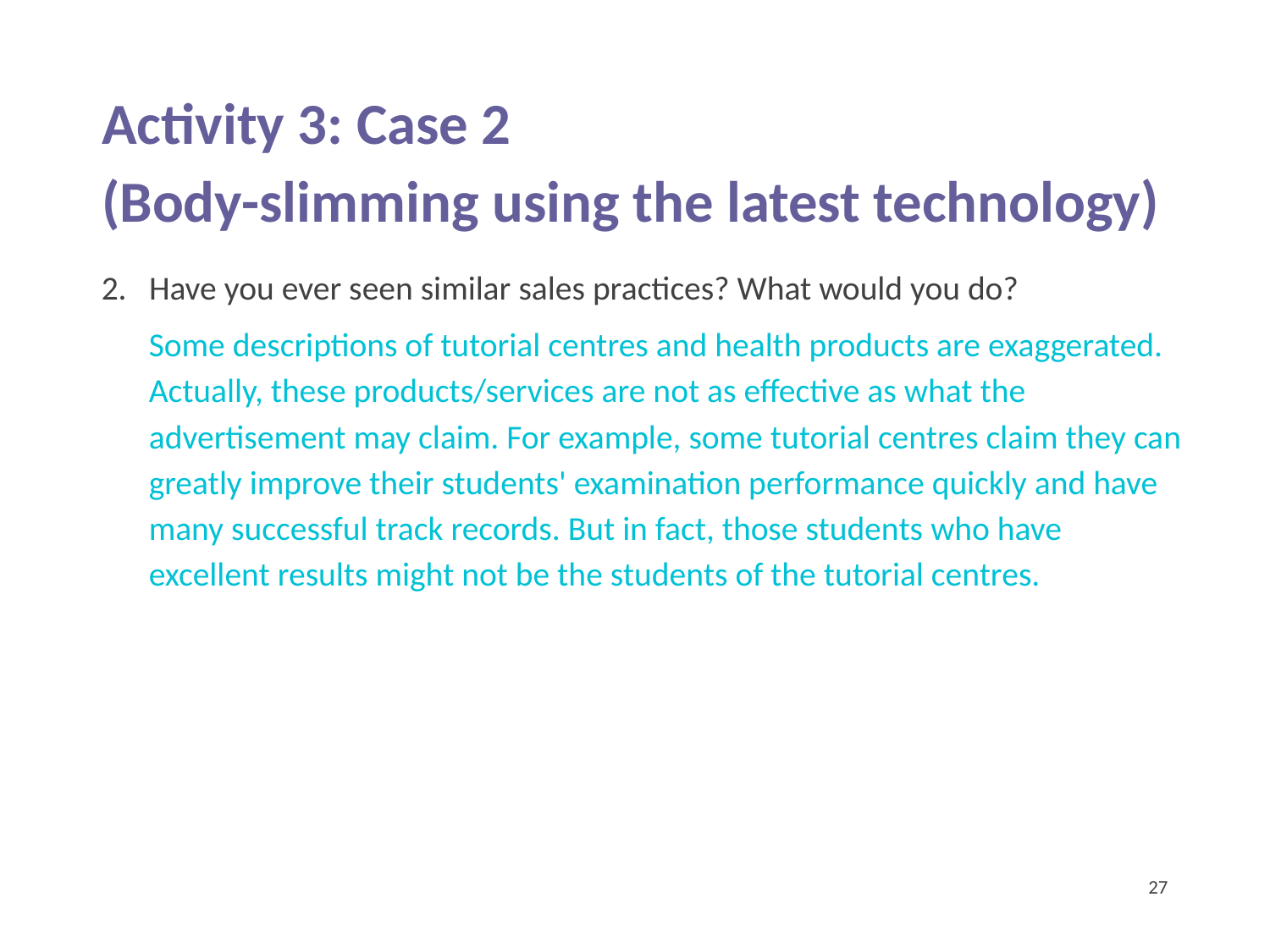

Activity 3: Case 2
(Body-slimming using the latest technology)
Have you ever seen similar sales practices? What would you do?
Some descriptions of tutorial centres and health products are exaggerated. Actually, these products/services are not as effective as what the advertisement may claim. For example, some tutorial centres claim they can greatly improve their students' examination performance quickly and have many successful track records. But in fact, those students who have excellent results might not be the students of the tutorial centres.
27